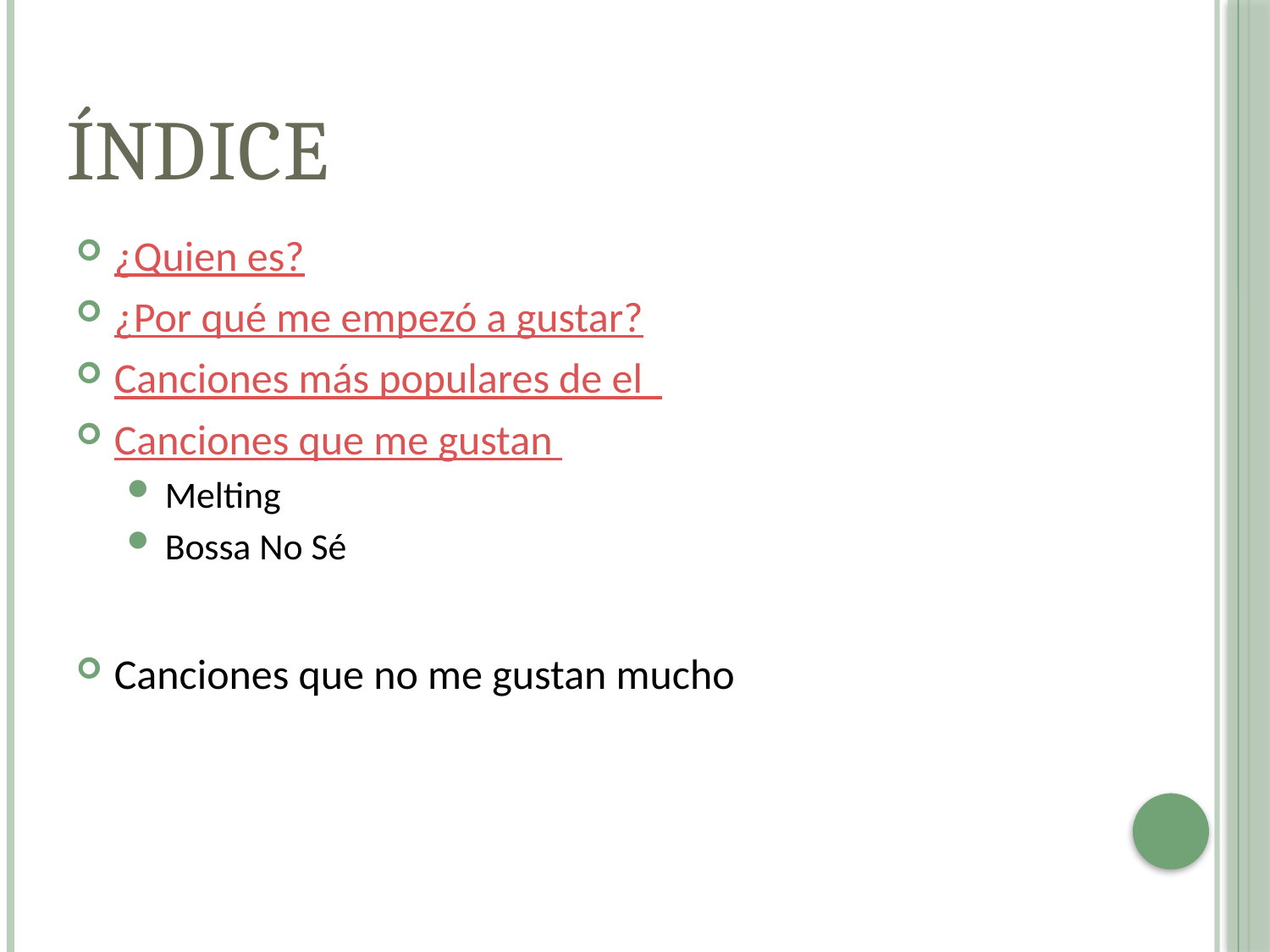

# Índice
¿Quien es?
¿Por qué me empezó a gustar?
Canciones más populares de el
Canciones que me gustan
Melting
Bossa No Sé

Canciones que no me gustan mucho